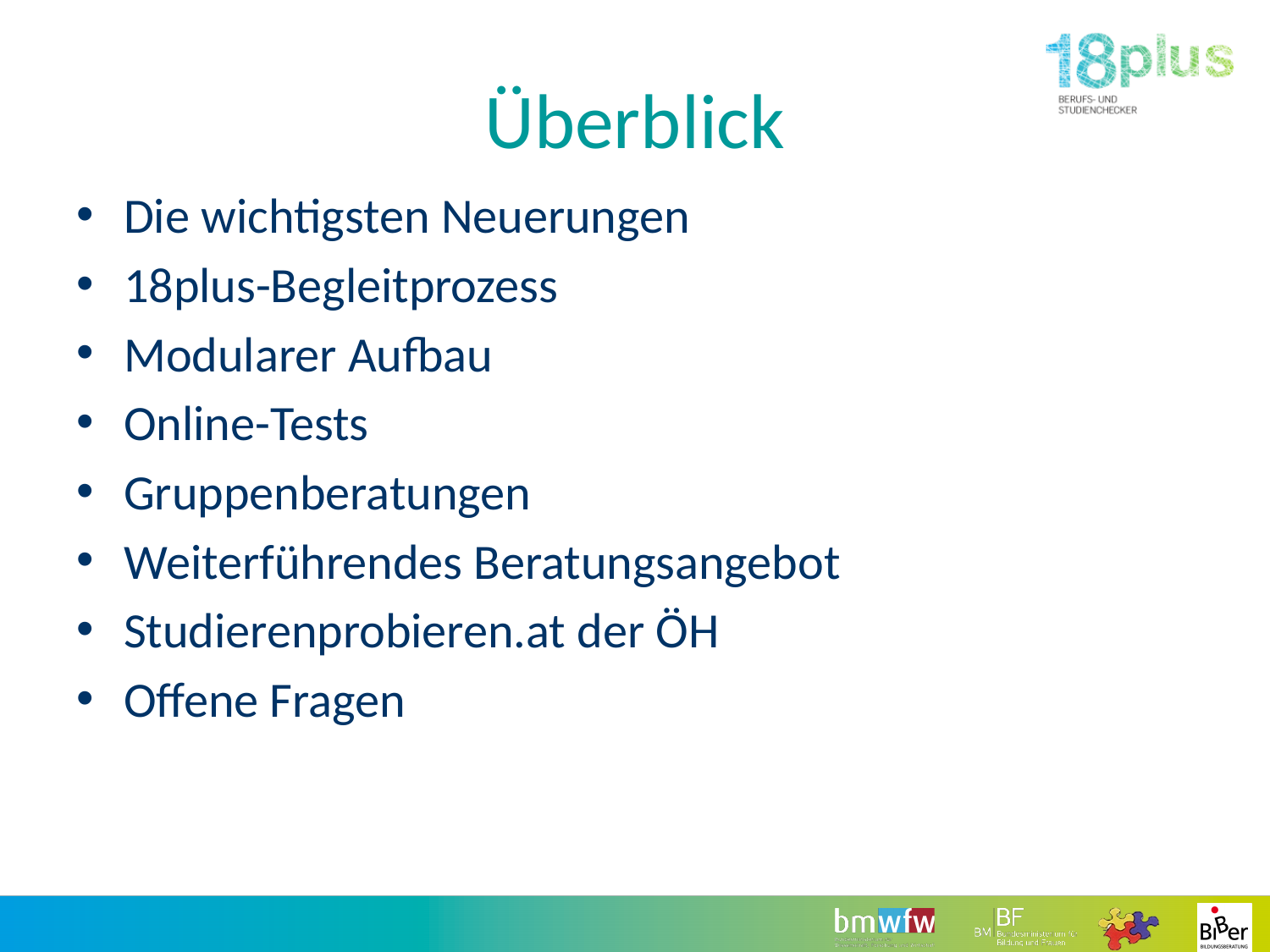

# Überblick
Die wichtigsten Neuerungen
18plus-Begleitprozess
Modularer Aufbau
Online-Tests
Gruppenberatungen
Weiterführendes Beratungsangebot
Studierenprobieren.at der ÖH
Offene Fragen